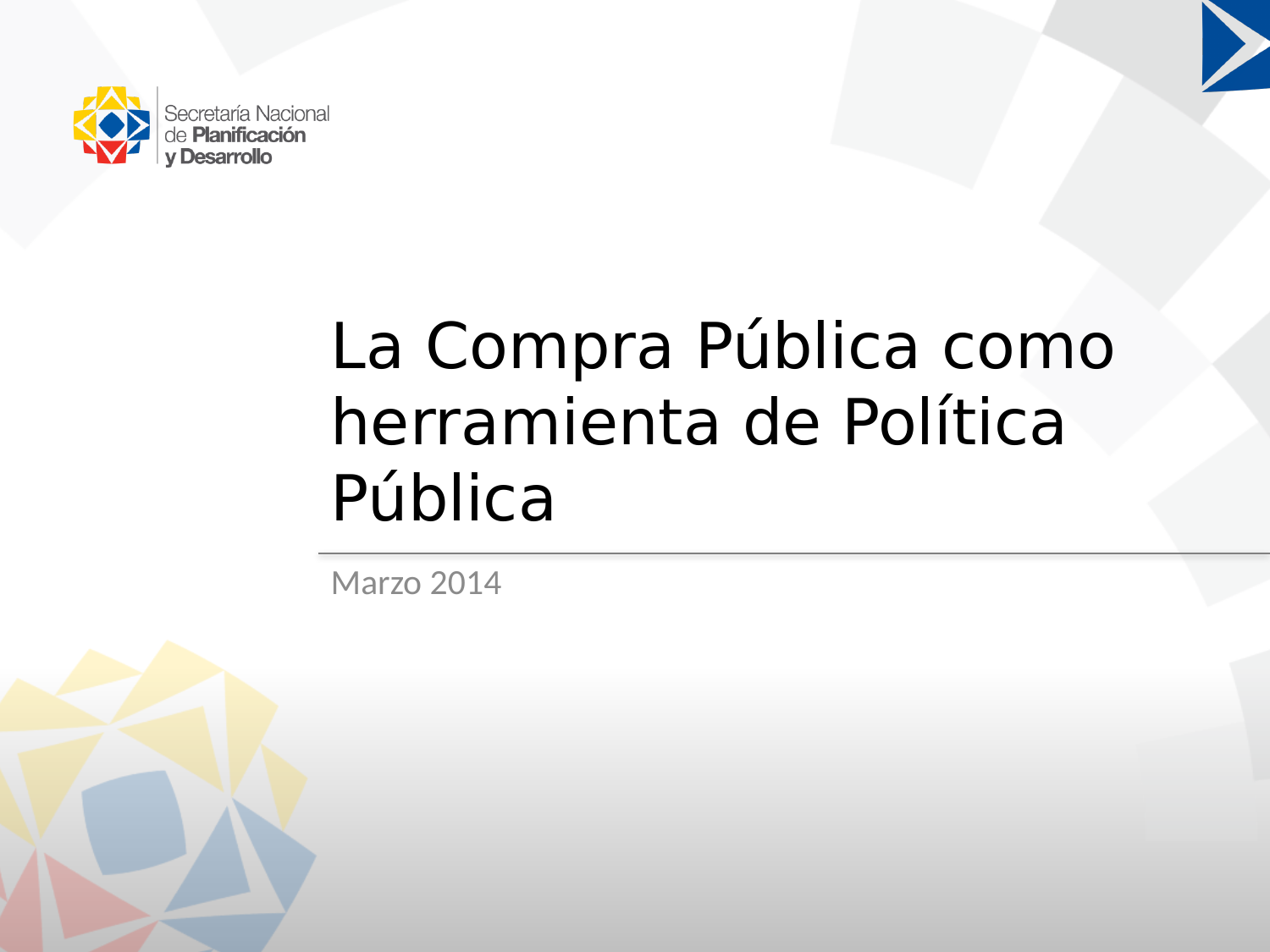

# La Compra Pública como herramienta de Política Pública
Marzo 2014